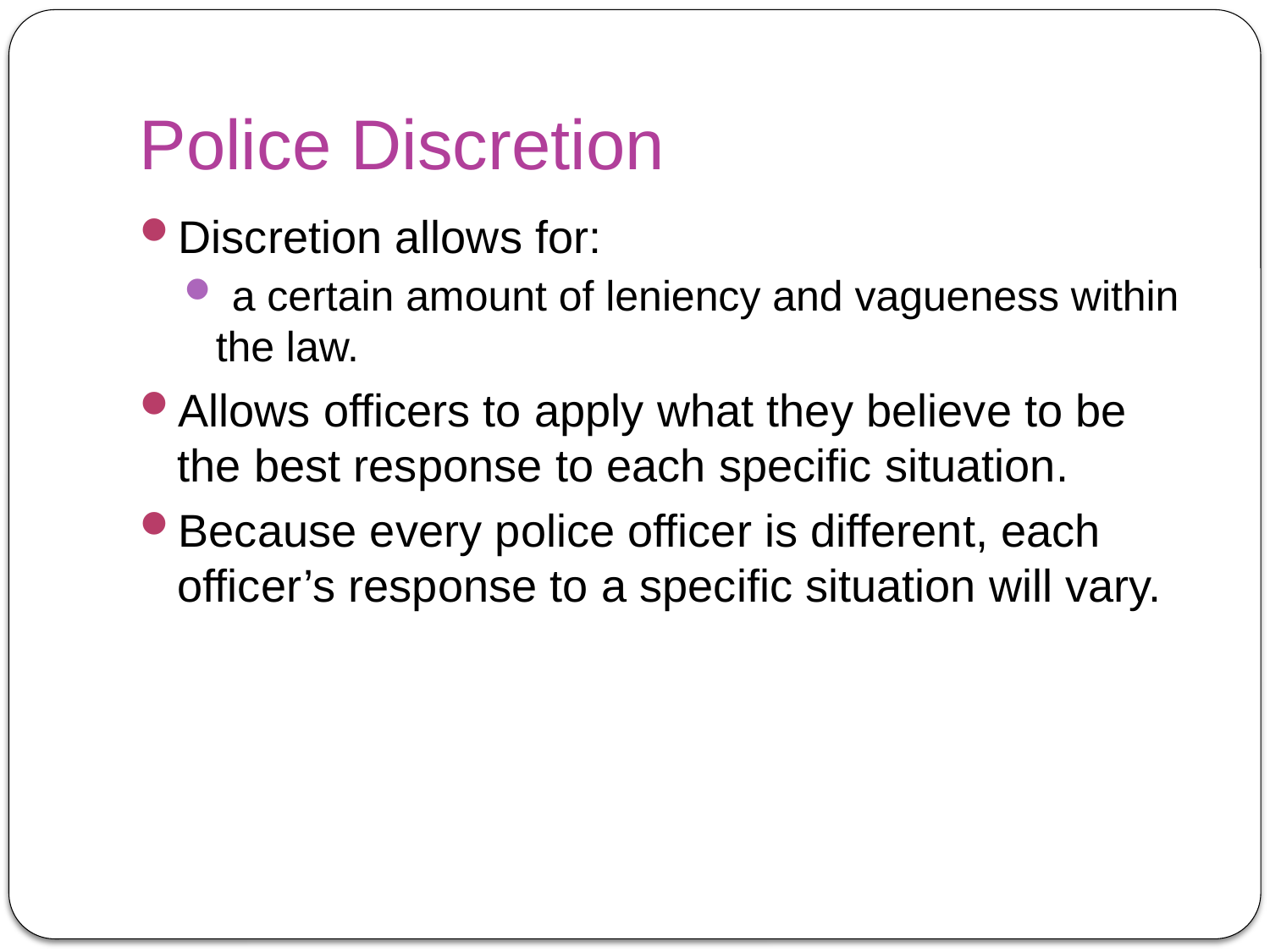

# Police Discretion
Discretion allows for:
 a certain amount of leniency and vagueness within the law.
Allows officers to apply what they believe to be the best response to each specific situation.
Because every police officer is different, each officer’s response to a specific situation will vary.